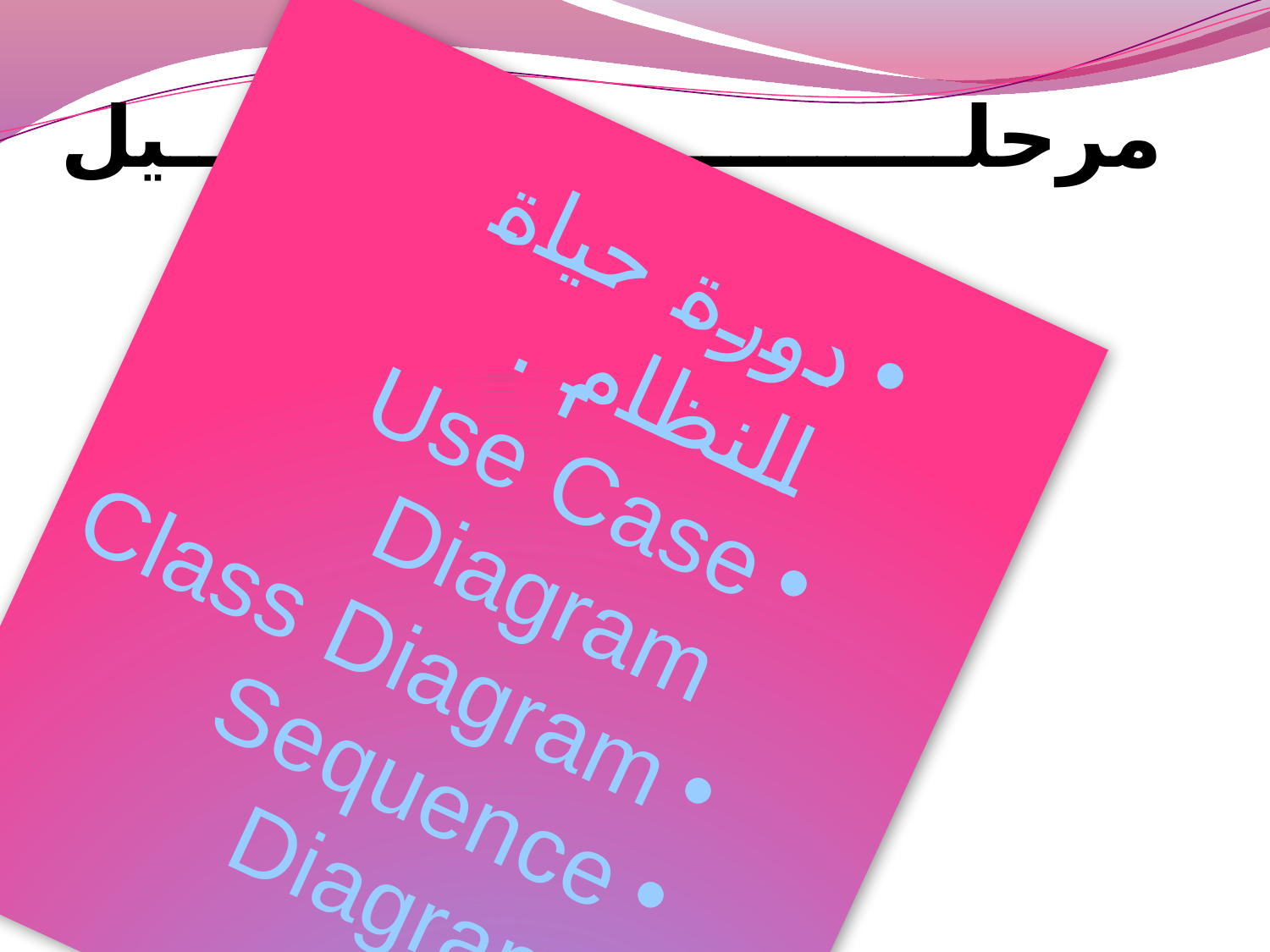

مرحلـــــــــــــة التحلـــــيل

دورة حياة النظام .
Use Case Diagram
Class Diagram
Sequence Diagram